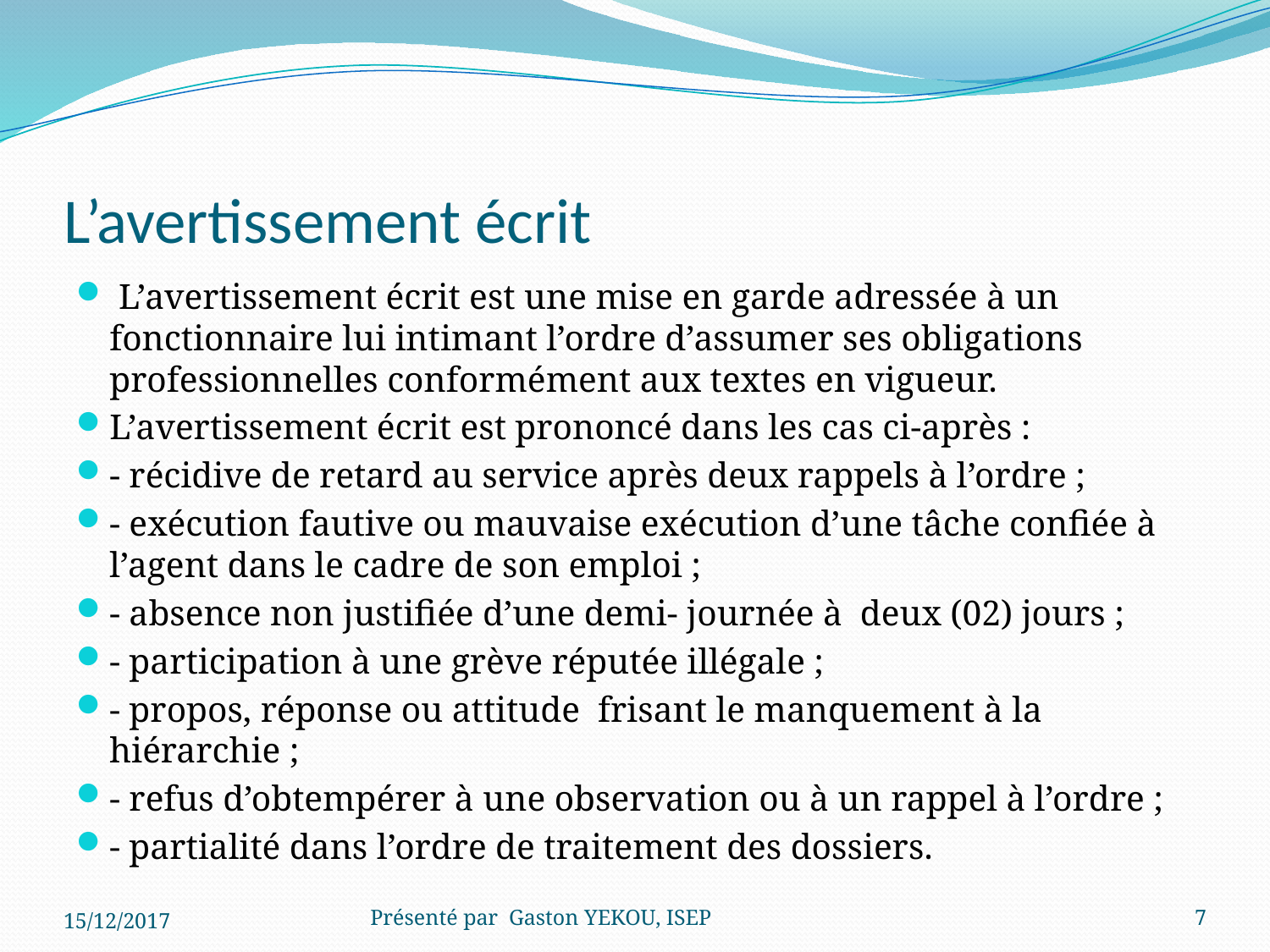

# L’avertissement écrit
 L’avertissement écrit est une mise en garde adressée à un fonctionnaire lui intimant l’ordre d’assumer ses obligations professionnelles conformément aux textes en vigueur.
L’avertissement écrit est prononcé dans les cas ci-après :
- récidive de retard au service après deux rappels à l’ordre ;
- exécution fautive ou mauvaise exécution d’une tâche confiée à l’agent dans le cadre de son emploi ;
- absence non justifiée d’une demi- journée à  deux (02) jours ;
- participation à une grève réputée illégale ;
- propos, réponse ou attitude  frisant le manquement à la hiérarchie ;
- refus d’obtempérer à une observation ou à un rappel à l’ordre ;
- partialité dans l’ordre de traitement des dossiers.

15/12/2017
Présenté par  Gaston YEKOU, ISEP
7